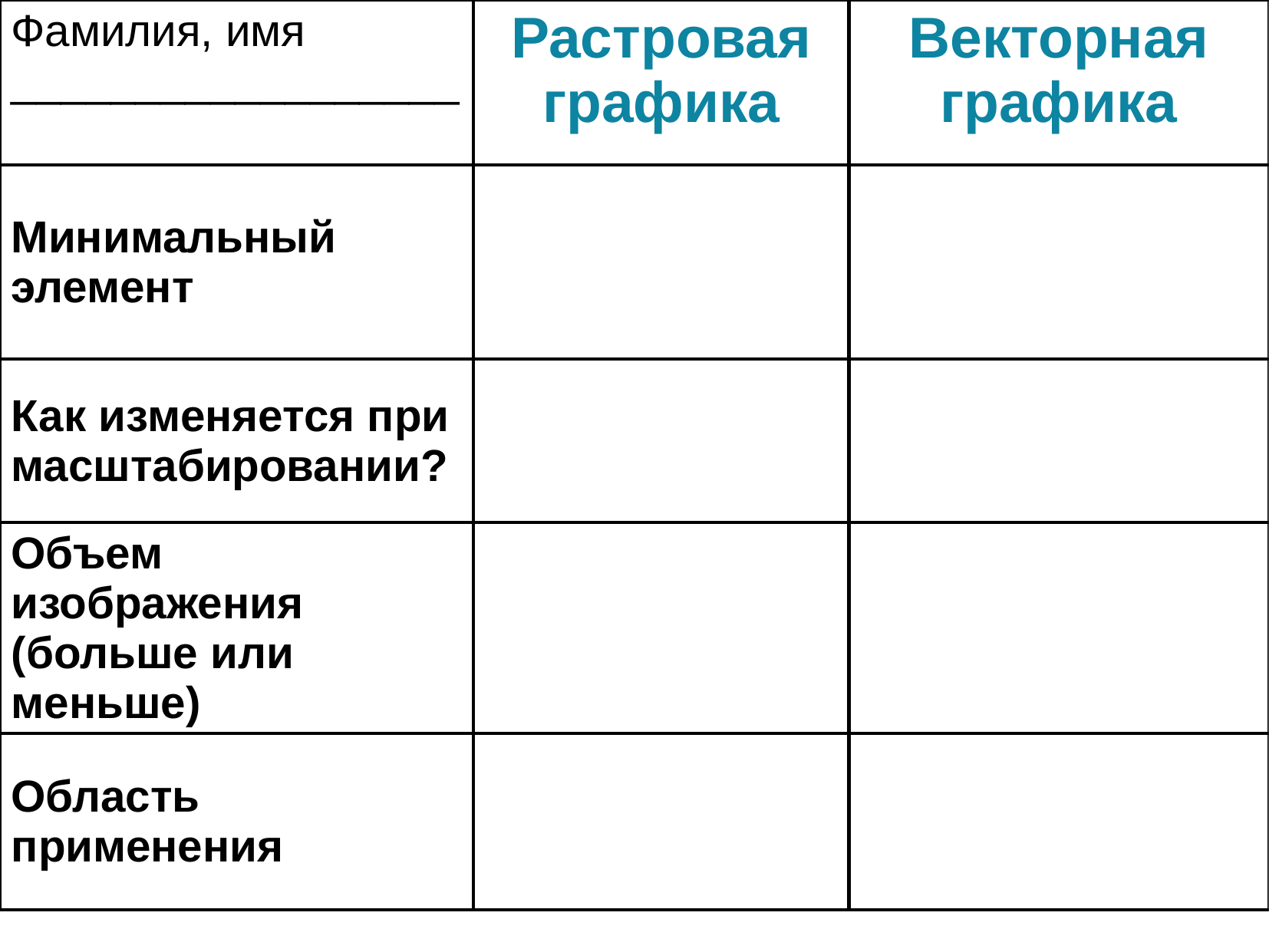

| Фамилия, имя \_\_\_\_\_\_\_\_\_\_\_\_\_\_\_\_\_\_ | Растровая графика | Векторная графика |
| --- | --- | --- |
| Минимальный элемент |  |  |
| Как изменяется при масштабировании? |  |  |
| Объем изображения (больше или меньше) |  |  |
| Область применения |  |  |